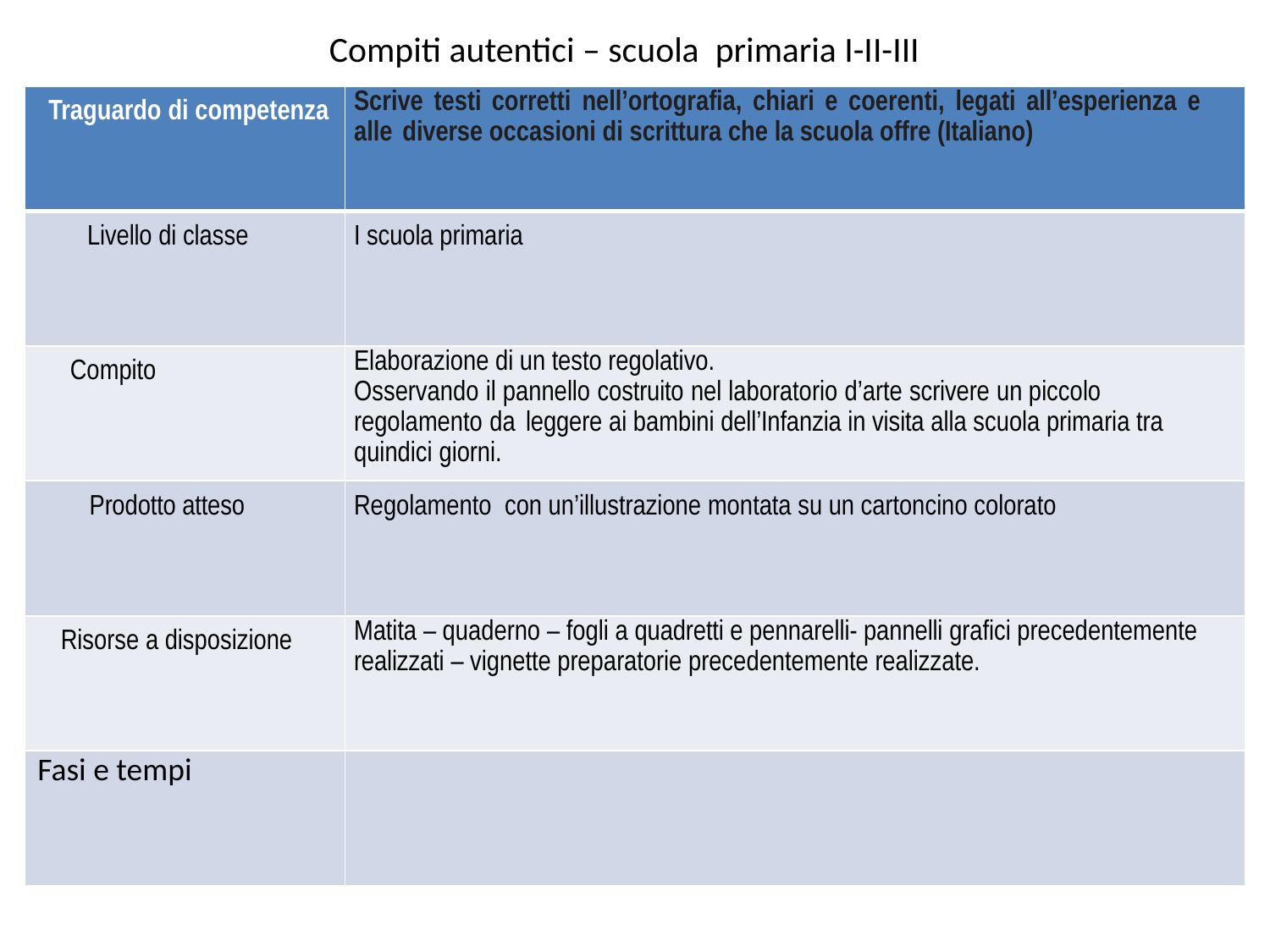

# Compiti autentici – scuola  primaria I-II-III
| Traguardo di competenza | Scrive testi corretti nell’ortografia, chiari e coerenti, legati all’esperienza e alle diverse occasioni di scrittura che la scuola offre (Italiano) |
| --- | --- |
| Livello di classe | I scuola primaria |
| Compito | Elaborazione di un testo regolativo. Osservando il pannello costruito nel laboratorio d’arte scrivere un piccolo regolamento da leggere ai bambini dell’Infanzia in visita alla scuola primaria tra quindici giorni. |
| Prodotto atteso | Regolamento con un’illustrazione montata su un cartoncino colorato |
| Risorse a disposizione | Matita – quaderno – fogli a quadretti e pennarelli- pannelli grafici precedentemente realizzati – vignette preparatorie precedentemente realizzate. |
| Fasi e tempi |  |